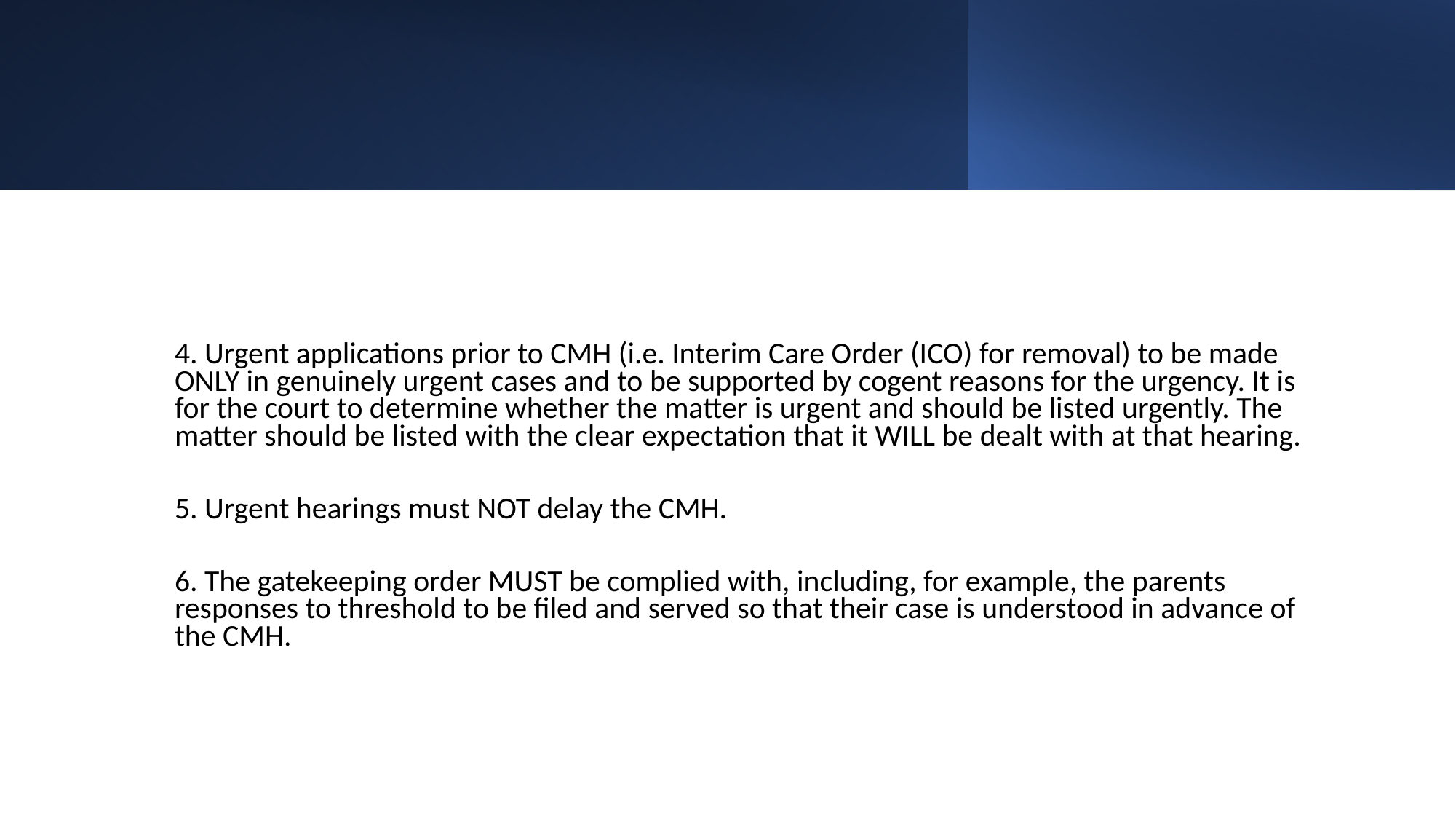

4. Urgent applications prior to CMH (i.e. Interim Care Order (ICO) for removal) to be made ONLY in genuinely urgent cases and to be supported by cogent reasons for the urgency. It is for the court to determine whether the matter is urgent and should be listed urgently. The matter should be listed with the clear expectation that it WILL be dealt with at that hearing.

5. Urgent hearings must NOT delay the CMH.

6. The gatekeeping order MUST be complied with, including, for example, the parents  responses to threshold to be filed and served so that their case is understood in advance of the CMH.